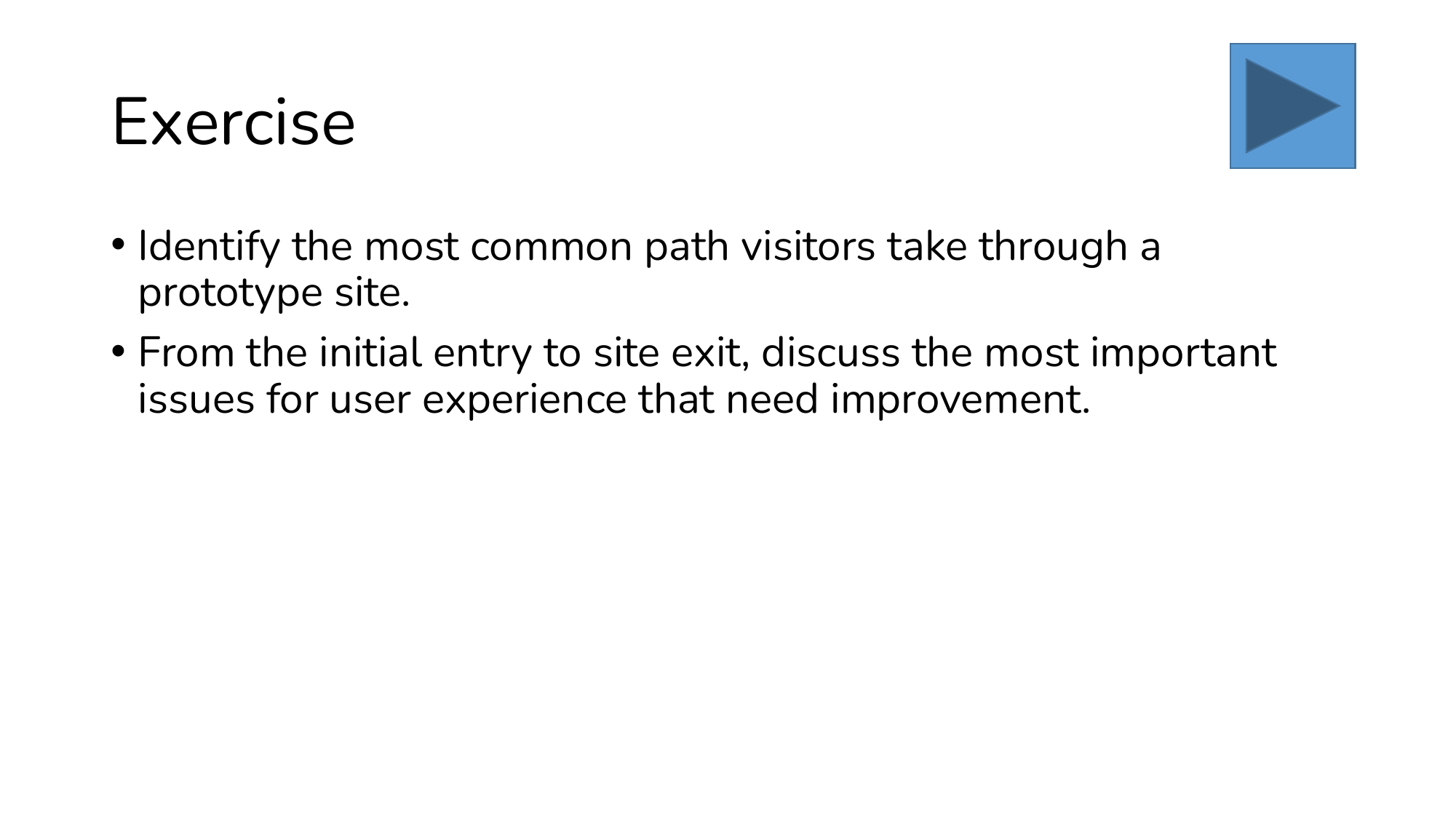

# Exercise

Identify the most common path visitors take through a prototype site.
From the initial entry to site exit, discuss the most important issues for user experience that need improvement.